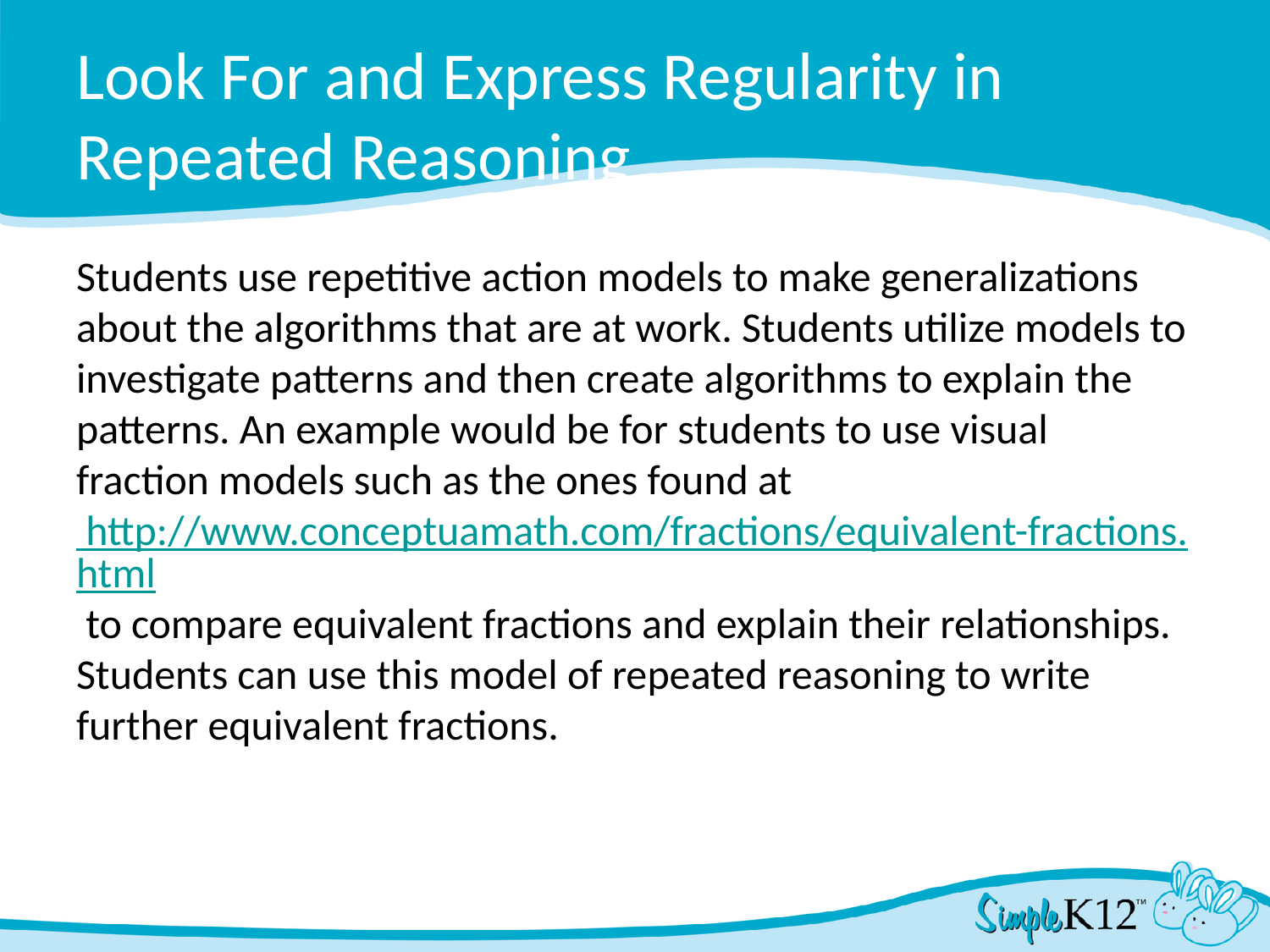

# Look For and Express Regularity in Repeated Reasoning
Students use repetitive action models to make generalizations about the algorithms that are at work. Students utilize models to investigate patterns and then create algorithms to explain the patterns. An example would be for students to use visual fraction models such as the ones found at http://www.conceptuamath.com/fractions/equivalent-fractions.html to compare equivalent fractions and explain their relationships. Students can use this model of repeated reasoning to write further equivalent fractions.